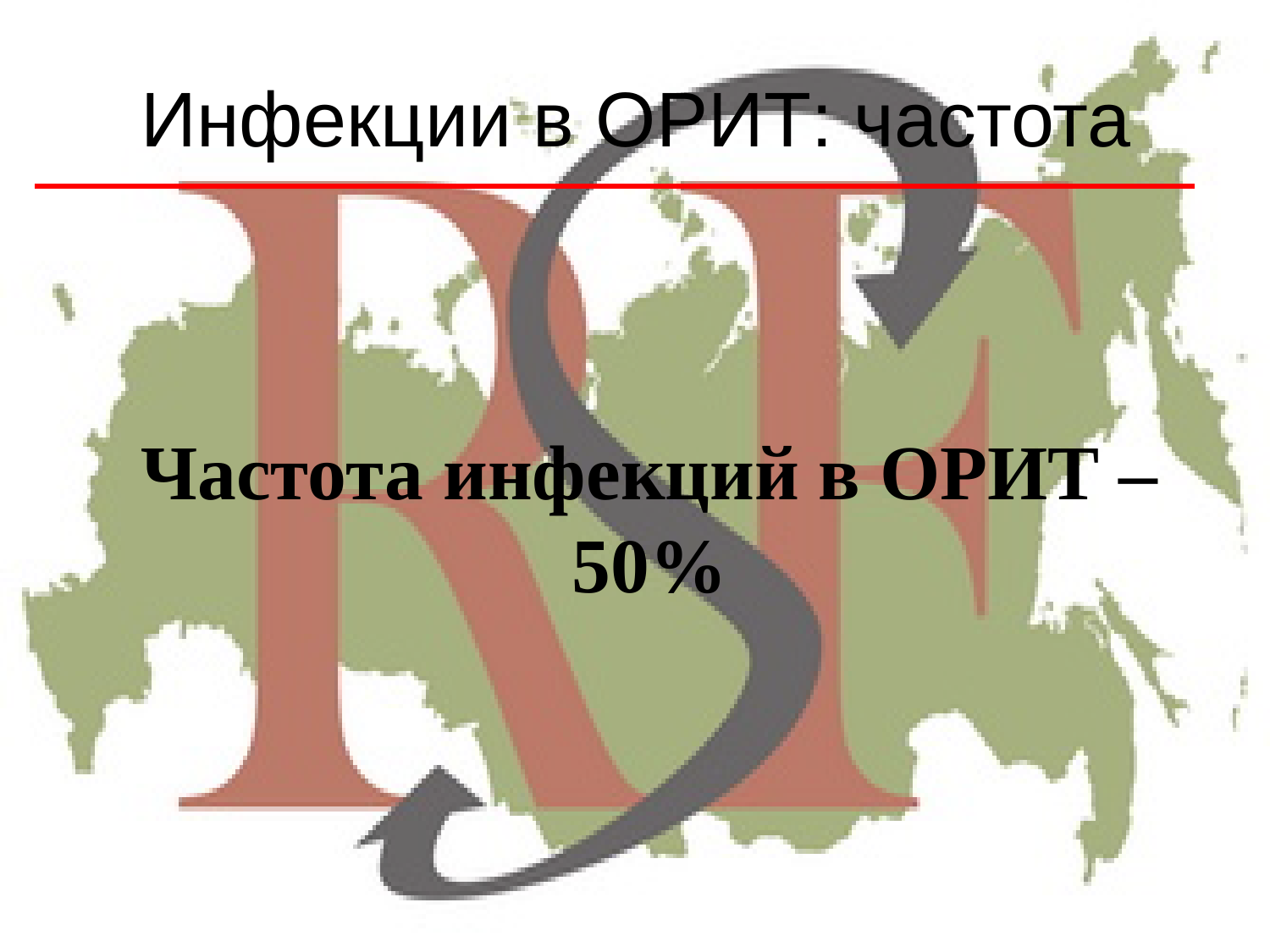

# Инфекции в ОРИТ: частота
Частота инфекций в ОРИТ – 50%